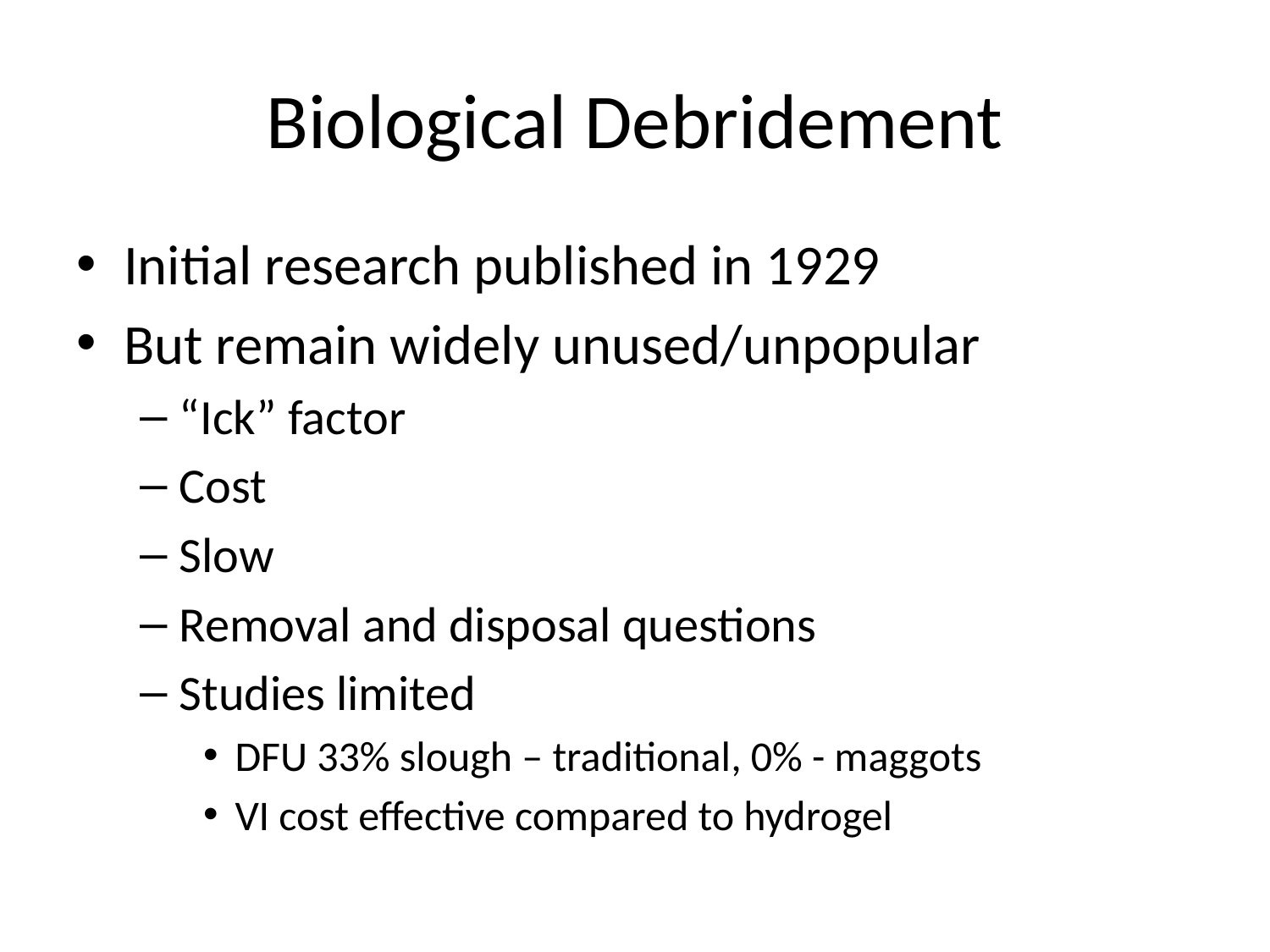

# Biological Debridement
Initial research published in 1929
But remain widely unused/unpopular
“Ick” factor
Cost
Slow
Removal and disposal questions
Studies limited
DFU 33% slough – traditional, 0% - maggots
VI cost effective compared to hydrogel